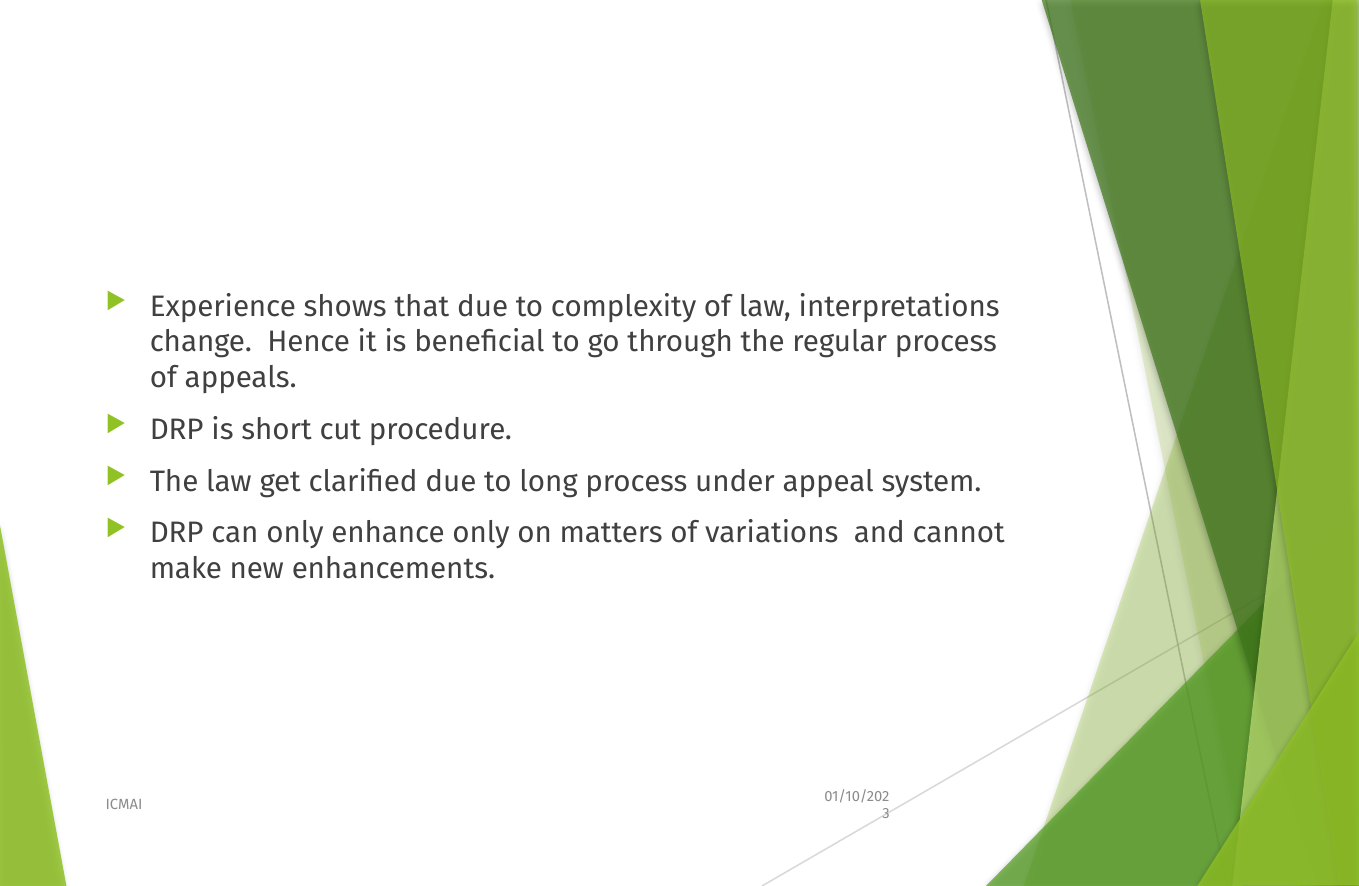

#
Experience shows that due to complexity of law, interpretations change.  Hence it is beneficial to go through the regular process of appeals.
DRP is short cut procedure.
The law get clarified due to long process under appeal system.
DRP can only enhance only on matters of variations  and cannot make new enhancements.

ICMAI
01/10/2023